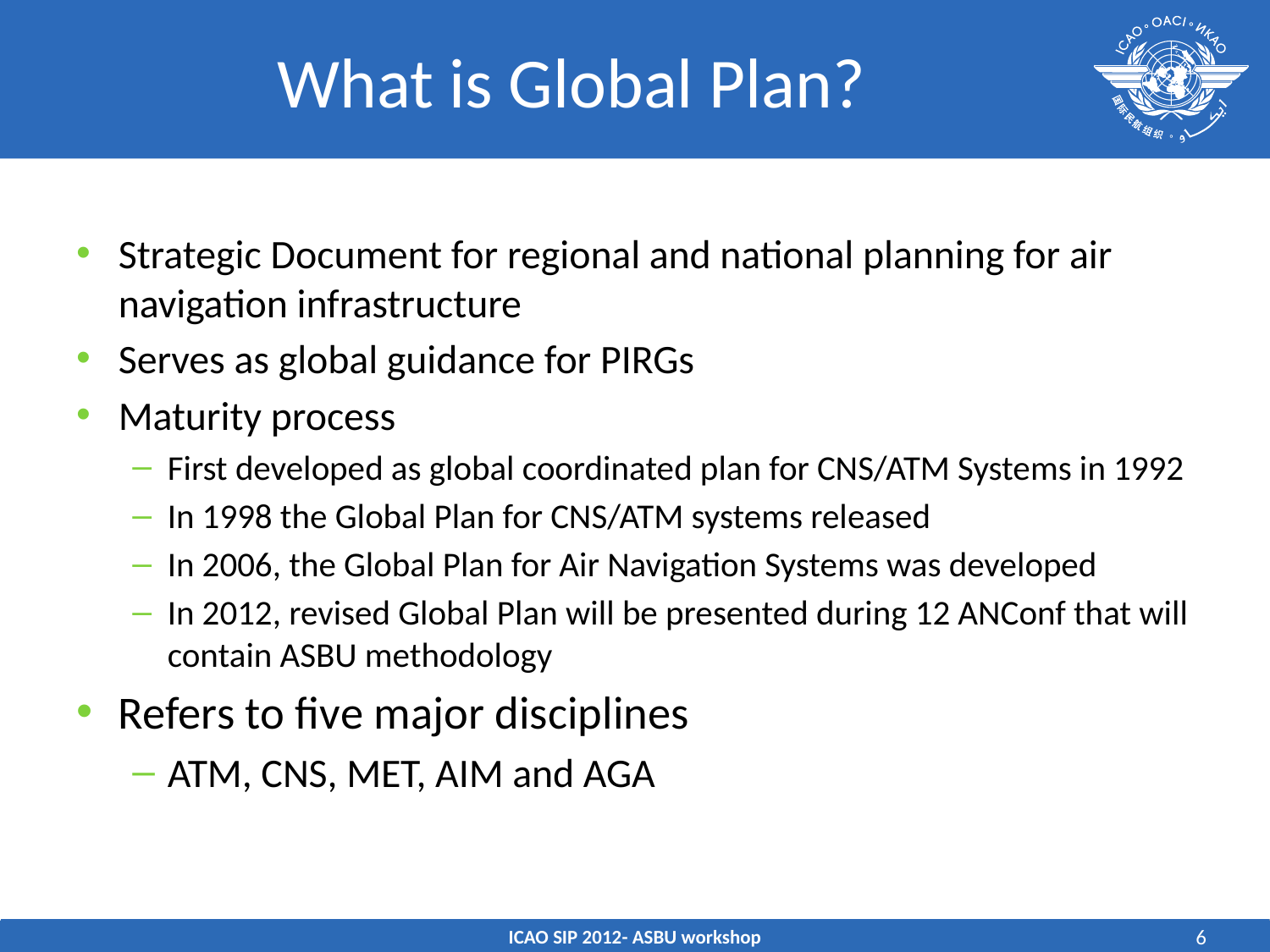

# What is Global Plan?
Strategic Document for regional and national planning for air navigation infrastructure
Serves as global guidance for PIRGs
Maturity process
First developed as global coordinated plan for CNS/ATM Systems in 1992
In 1998 the Global Plan for CNS/ATM systems released
In 2006, the Global Plan for Air Navigation Systems was developed
In 2012, revised Global Plan will be presented during 12 ANConf that will contain ASBU methodology
Refers to five major disciplines
ATM, CNS, MET, AIM and AGA

ICAO SIP 2012- ASBU workshop
6